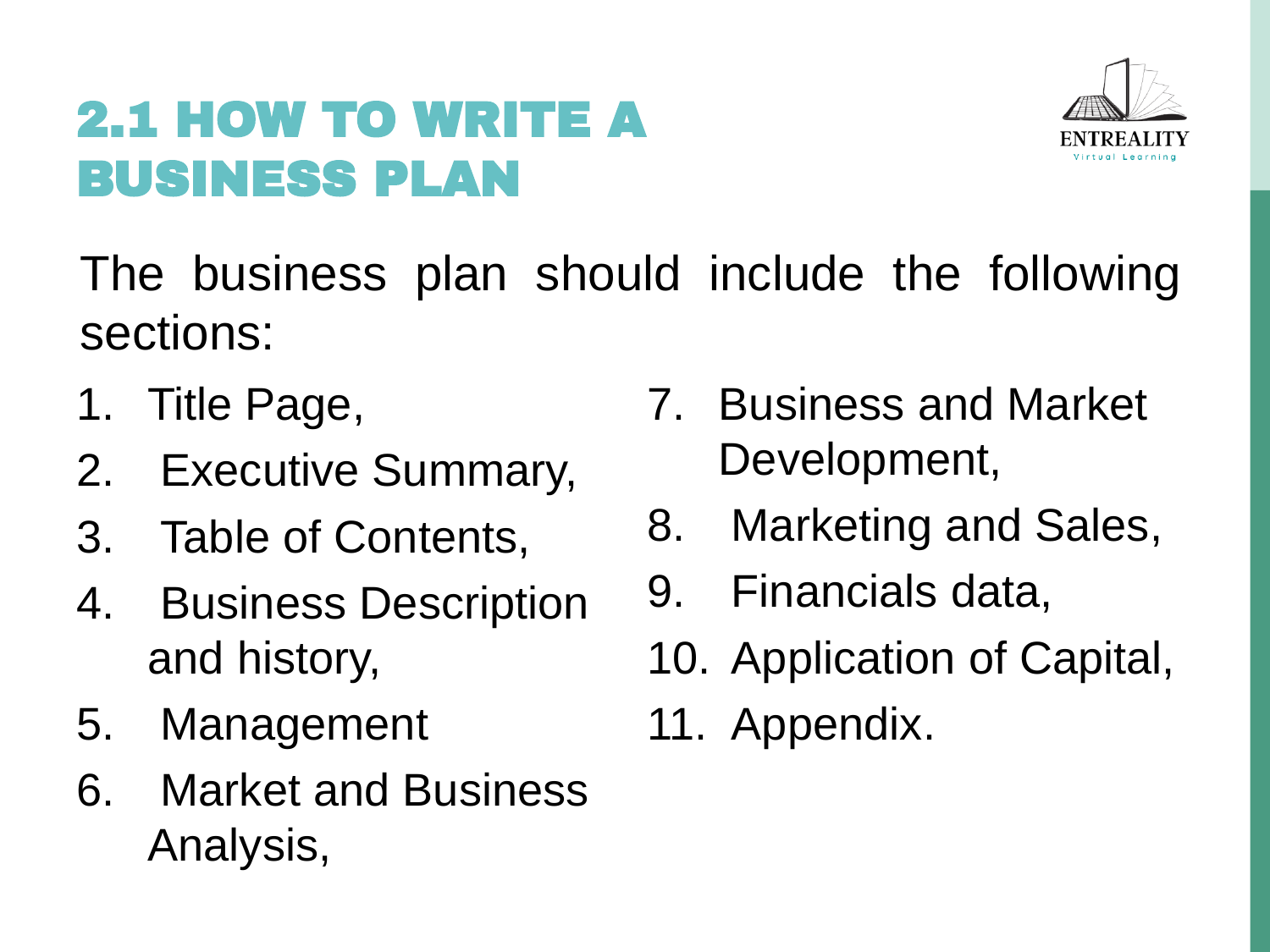

# 2.1 How to write a business plan
The business plan should include the following sections:
Title Page,
 Executive Summary,
 Table of Contents,
 Business Description and history,
 Management
 Market and Business Analysis,

Business and Market Development,
 Marketing and Sales,
 Financials data,
 Application of Capital,
 Appendix.